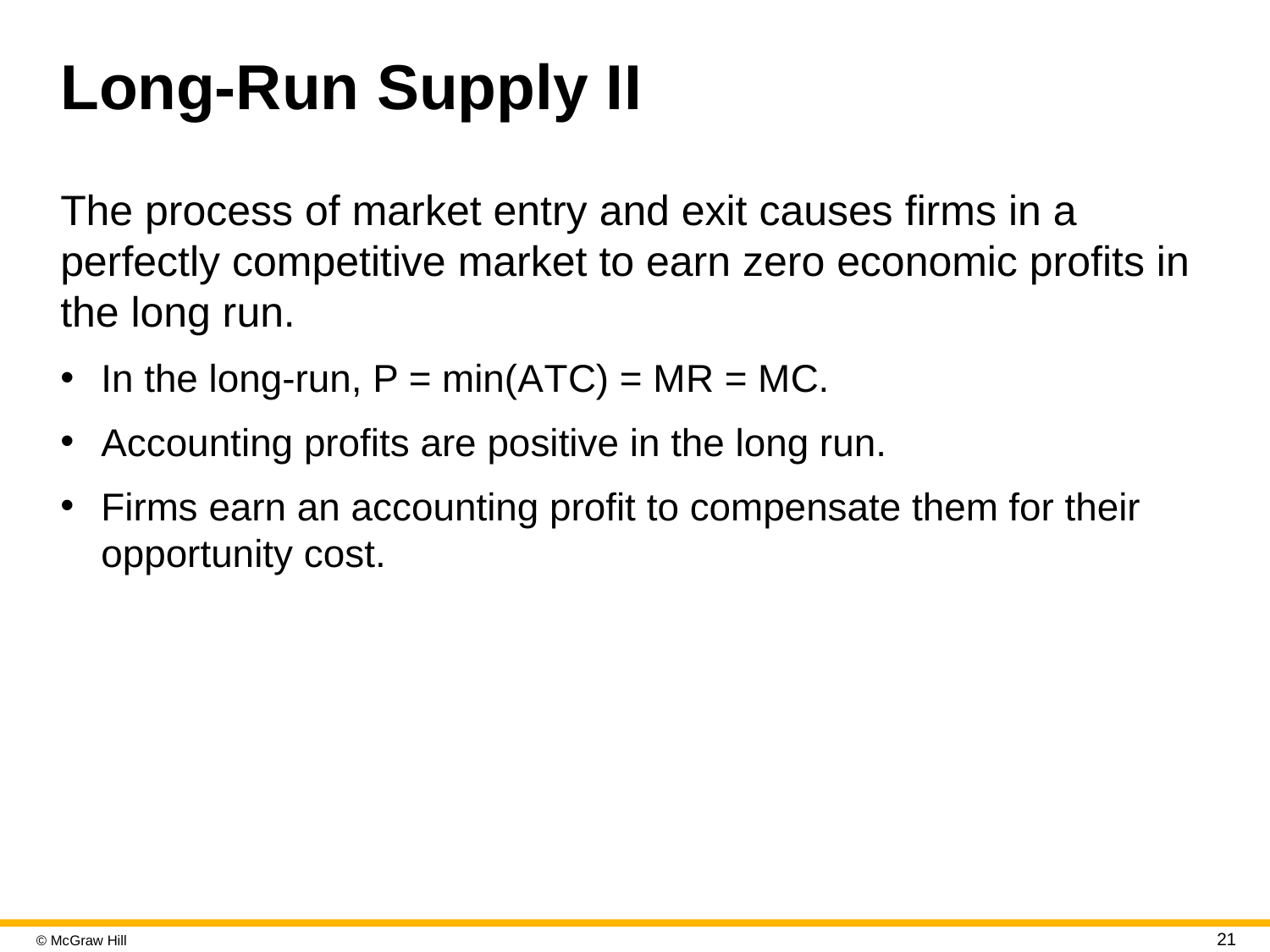

# Long-Run Supply I I
The process of market entry and exit causes firms in a perfectly competitive market to earn zero economic profits in the long run.
In the long-run, P = min(A T C) = M R = M C.
Accounting profits are positive in the long run.
Firms earn an accounting profit to compensate them for their opportunity cost.